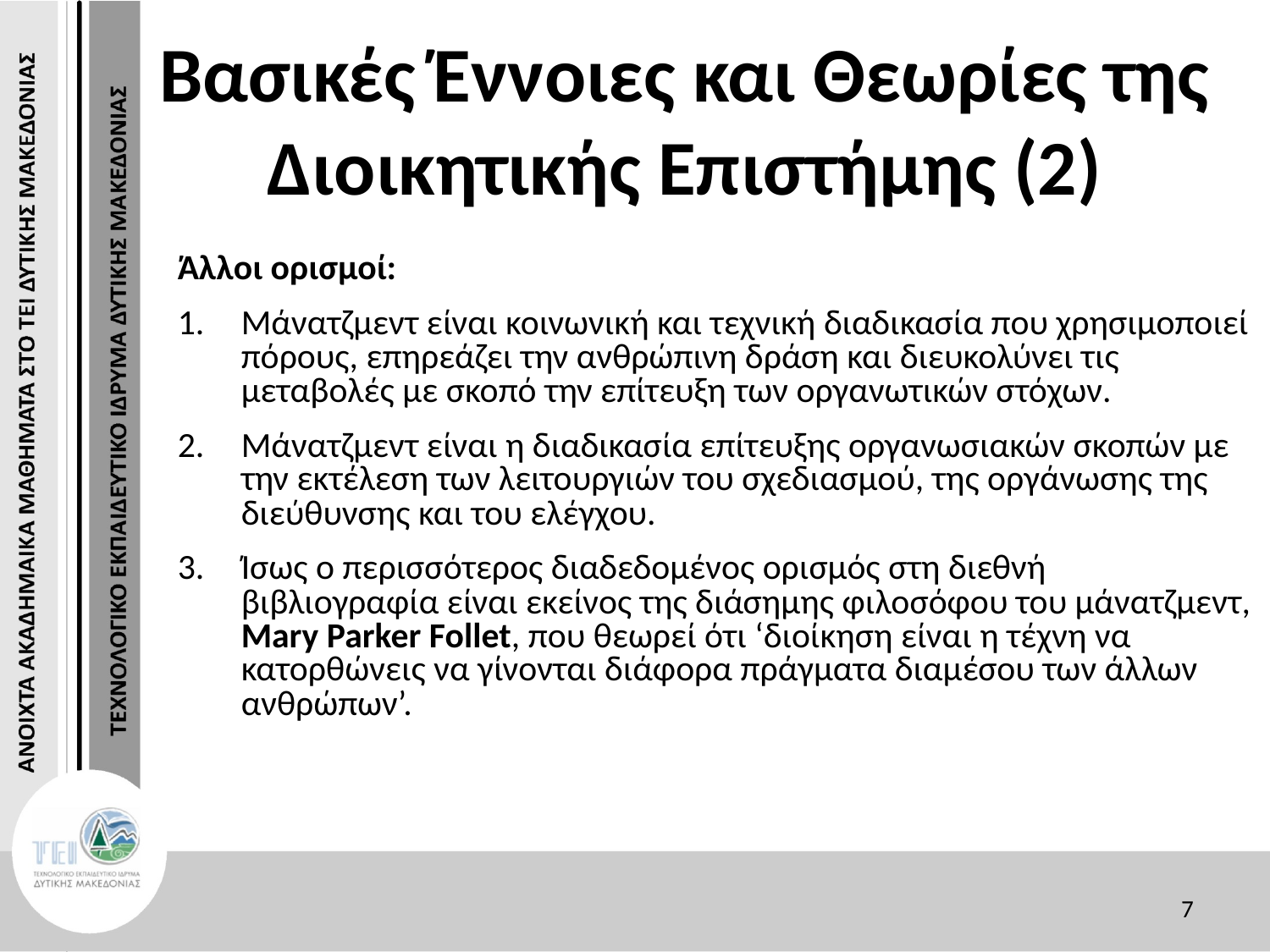

# Βασικές Έννοιες και Θεωρίες της Διοικητικής Επιστήμης (2)
Άλλοι ορισμοί:
Μάνατζμεντ είναι κοινωνική και τεχνική διαδικασία που χρησιμοποιεί πόρους, επηρεάζει την ανθρώπινη δράση και διευκολύνει τις μεταβολές με σκοπό την επίτευξη των οργανωτικών στόχων.
Μάνατζμεντ είναι η διαδικασία επίτευξης οργανωσιακών σκοπών με την εκτέλεση των λειτουργιών του σχεδιασμού, της οργάνωσης της διεύθυνσης και του ελέγχου.
Ίσως ο περισσότερος διαδεδομένος ορισμός στη διεθνή βιβλιογραφία είναι εκείνος της διάσημης φιλοσόφου του μάνατζμεντ, Mary Parker Follet, που θεωρεί ότι ‘διοίκηση είναι η τέχνη να κατορθώνεις να γίνονται διάφορα πράγματα διαμέσου των άλλων ανθρώπων’.

7